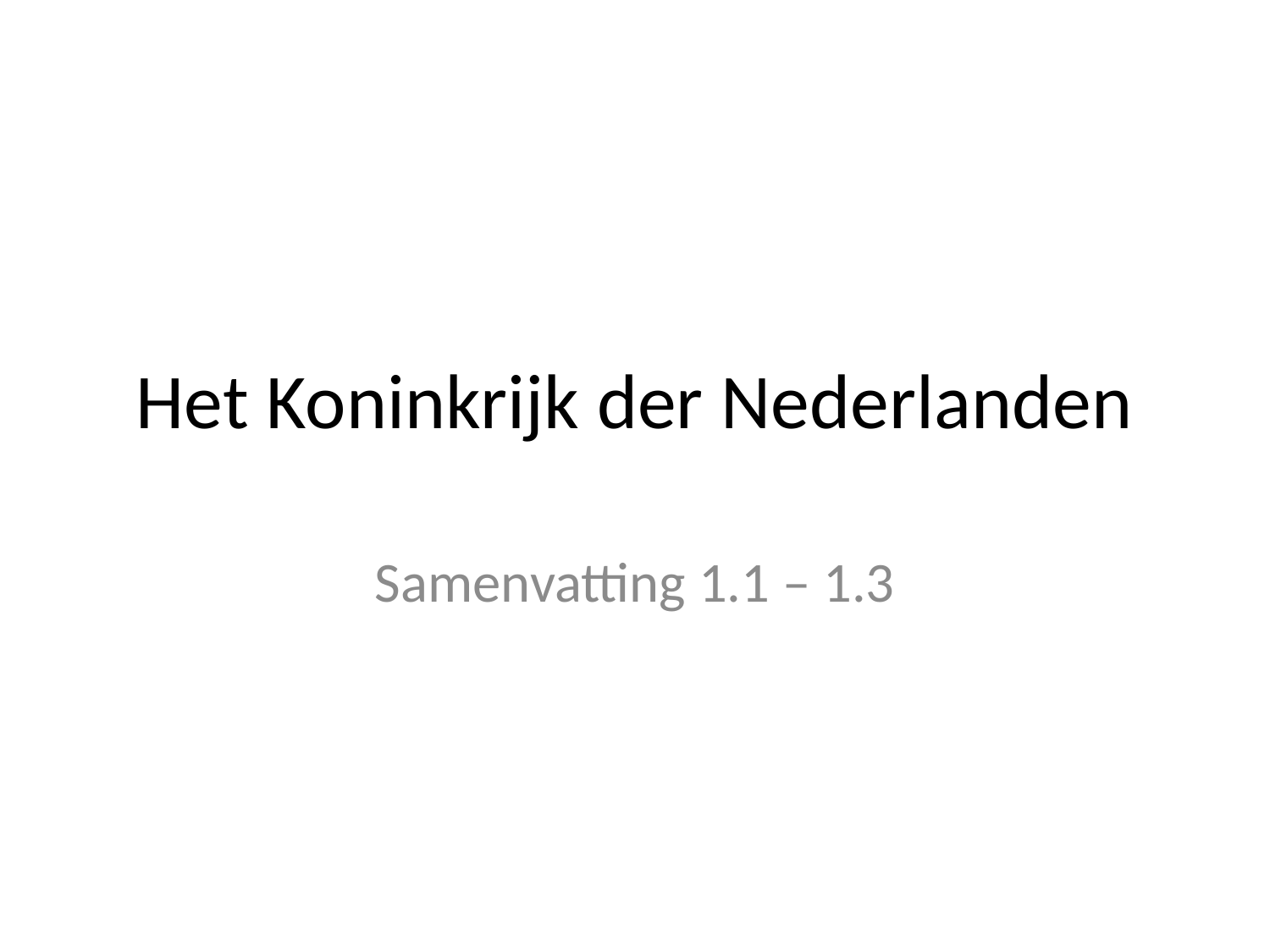

# Het Koninkrijk der Nederlanden
Samenvatting 1.1 – 1.3